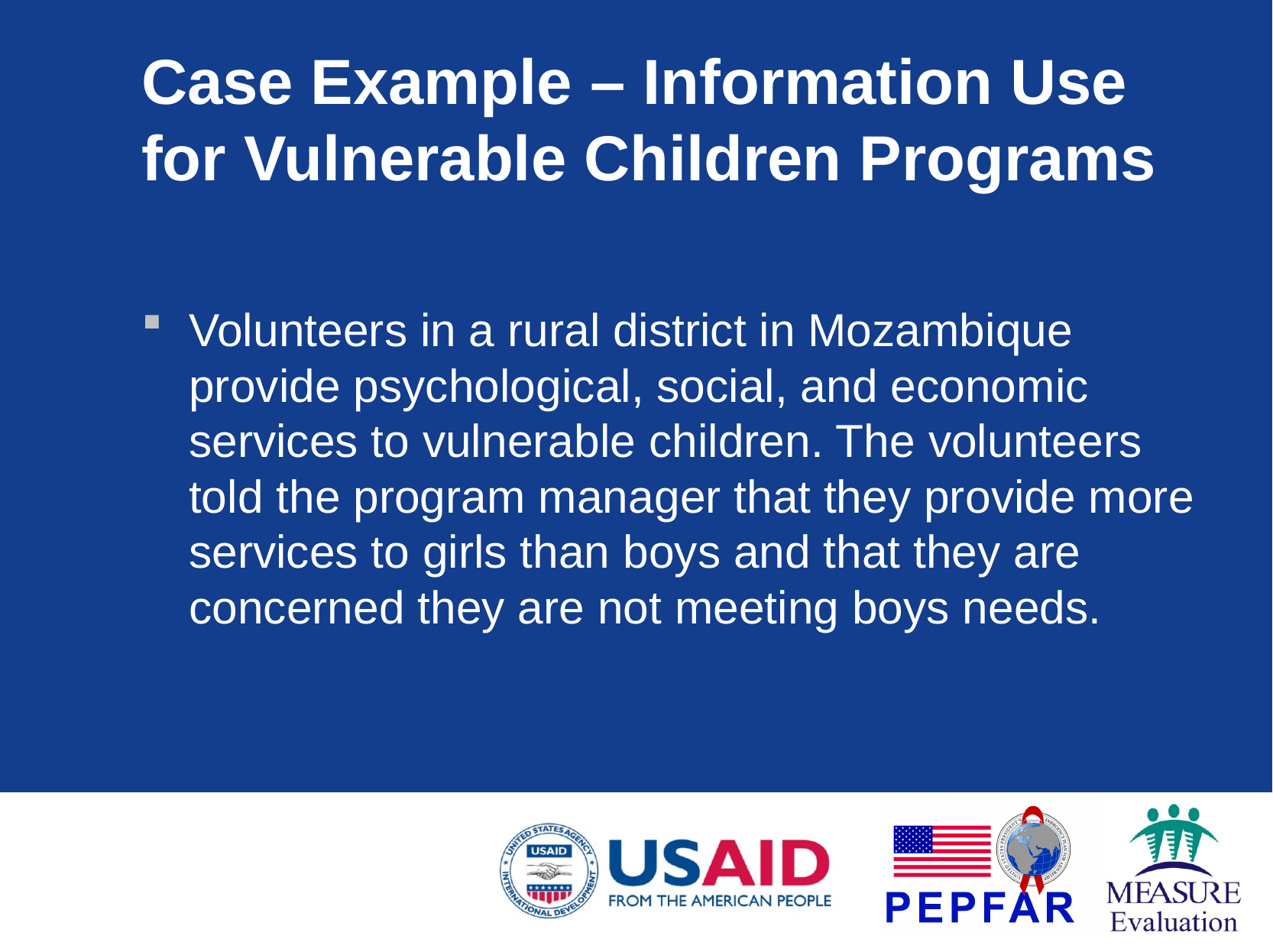

# Case Example – Information Use for Vulnerable Children Programs
Volunteers in a rural district in Mozambique provide psychological, social, and economic services to vulnerable children. The volunteers told the program manager that they provide more services to girls than boys and that they are concerned they are not meeting boys needs.